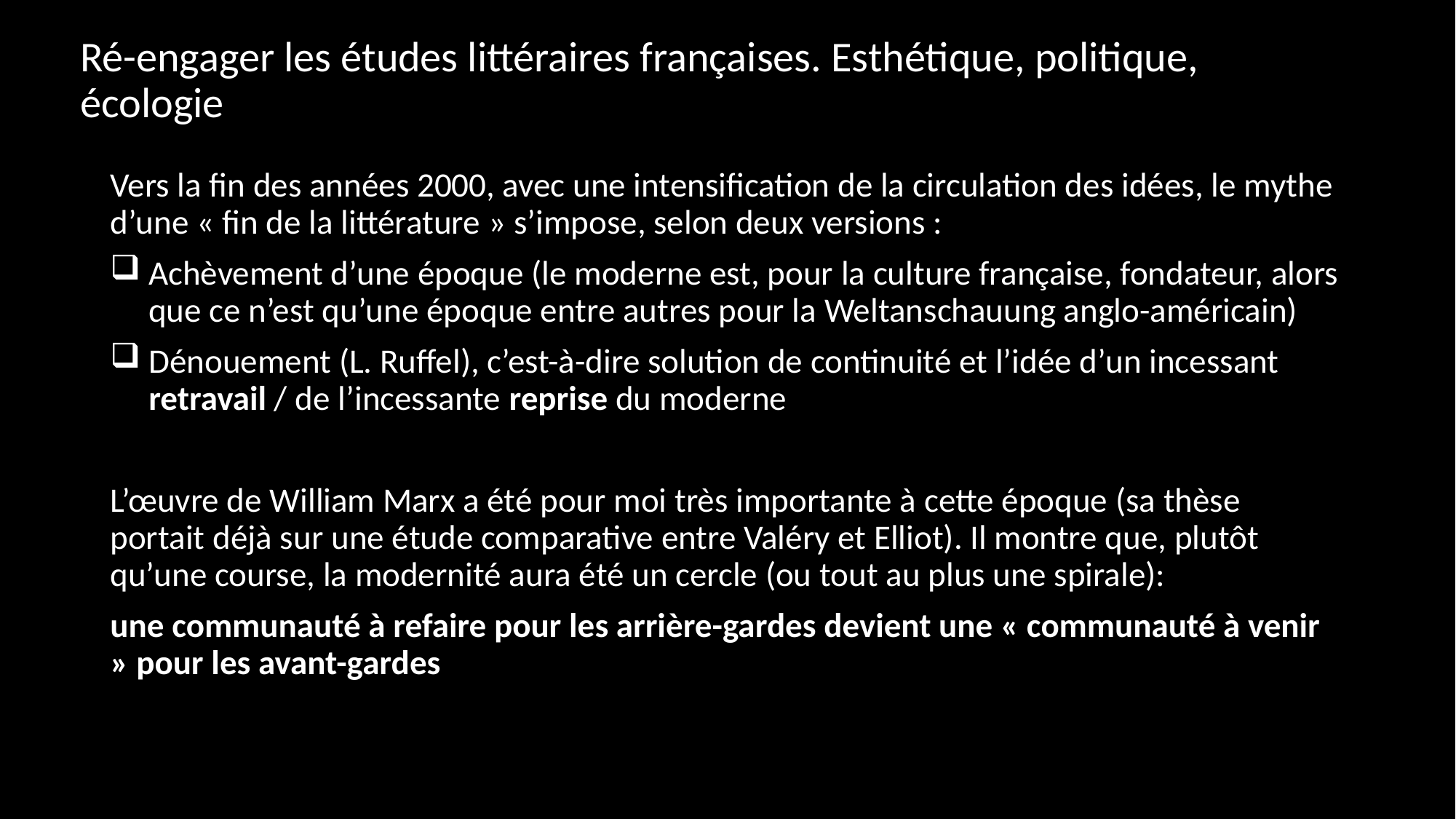

# Ré-engager les études littéraires françaises. Esthétique, politique, écologie
Vers la fin des années 2000, avec une intensification de la circulation des idées, le mythe d’une « fin de la littérature » s’impose, selon deux versions :
Achèvement d’une époque (le moderne est, pour la culture française, fondateur, alors que ce n’est qu’une époque entre autres pour la Weltanschauung anglo-américain)
Dénouement (L. Ruffel), c’est-à-dire solution de continuité et l’idée d’un incessant retravail / de l’incessante reprise du moderne

L’œuvre de William Marx a été pour moi très importante à cette époque (sa thèse portait déjà sur une étude comparative entre Valéry et Elliot). Il montre que, plutôt qu’une course, la modernité aura été un cercle (ou tout au plus une spirale):
une communauté à refaire pour les arrière-gardes devient une « communauté à venir » pour les avant-gardes